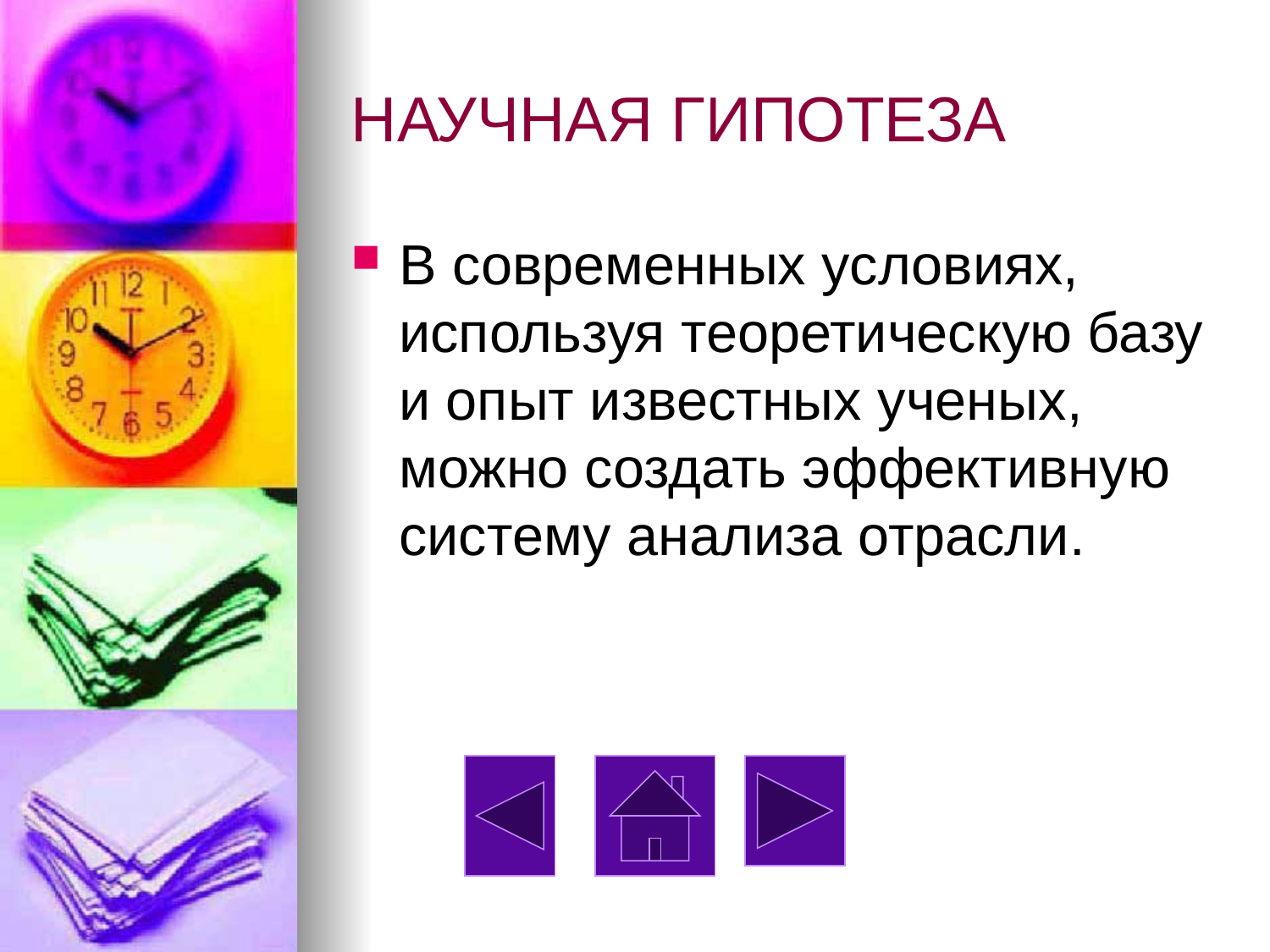

# НАУЧНАЯ ГИПОТЕЗА
В современных условиях, используя теоретическую базу и опыт известных ученых, можно создать эффективную систему анализа отрасли.